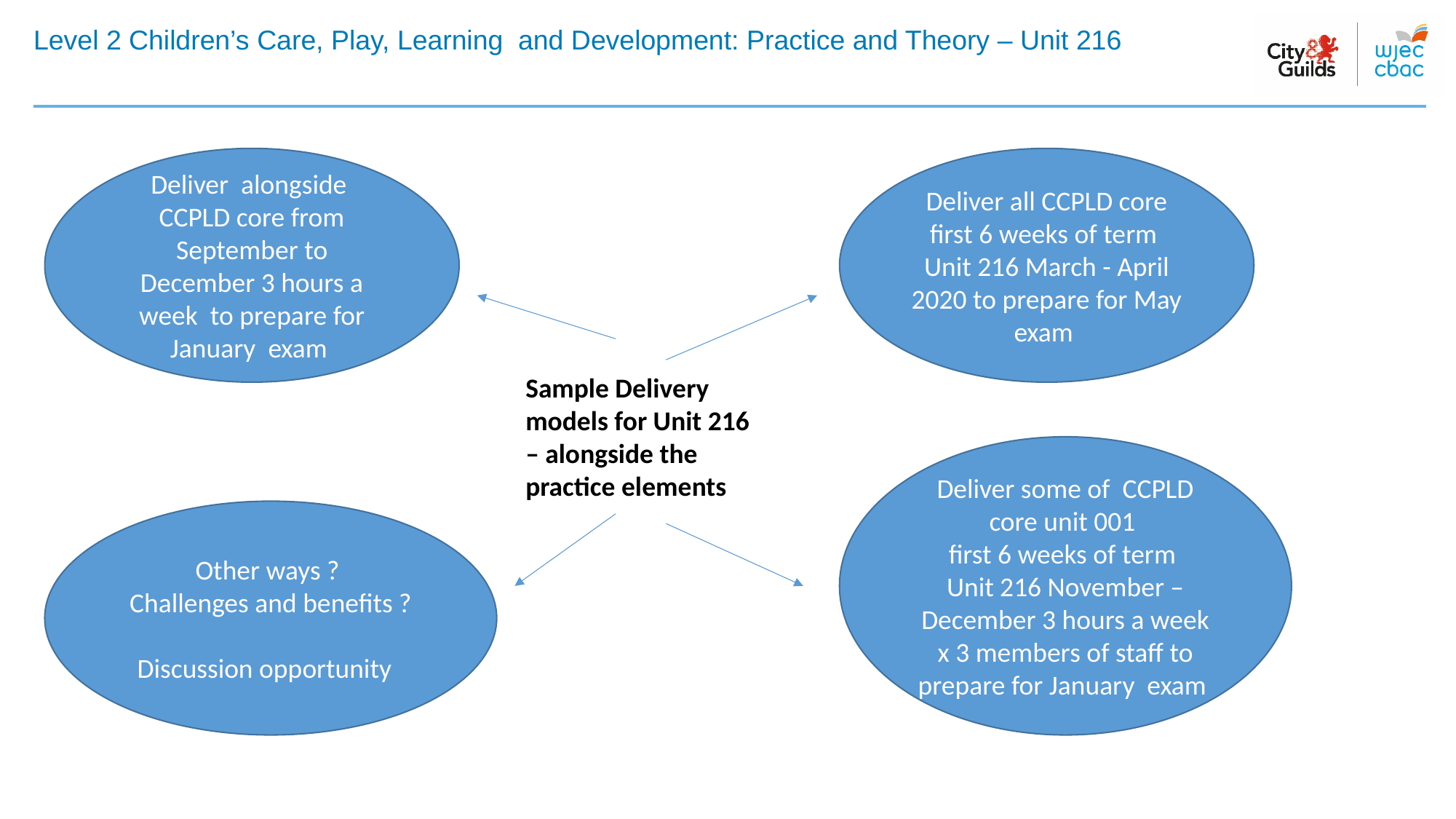

Level 2 Children’s Care, Play, Learning  and Development: Practice and Theory – Unit 216

Deliver  alongside  CCPLD core from September to December 3 hours a week  to prepare for January  exam
Deliver all CCPLD core first 6 weeks of term
Unit 216 March - April 2020 to prepare for May exam
Sample Delivery models for Unit 216  – alongside the practice elements
Deliver some of  CCPLD core unit 001
first 6 weeks of term
Unit 216 November – December 3 hours a week x 3 members of staff to prepare for January  exam
Other ways ?
Challenges and benefits ?

Discussion opportunity